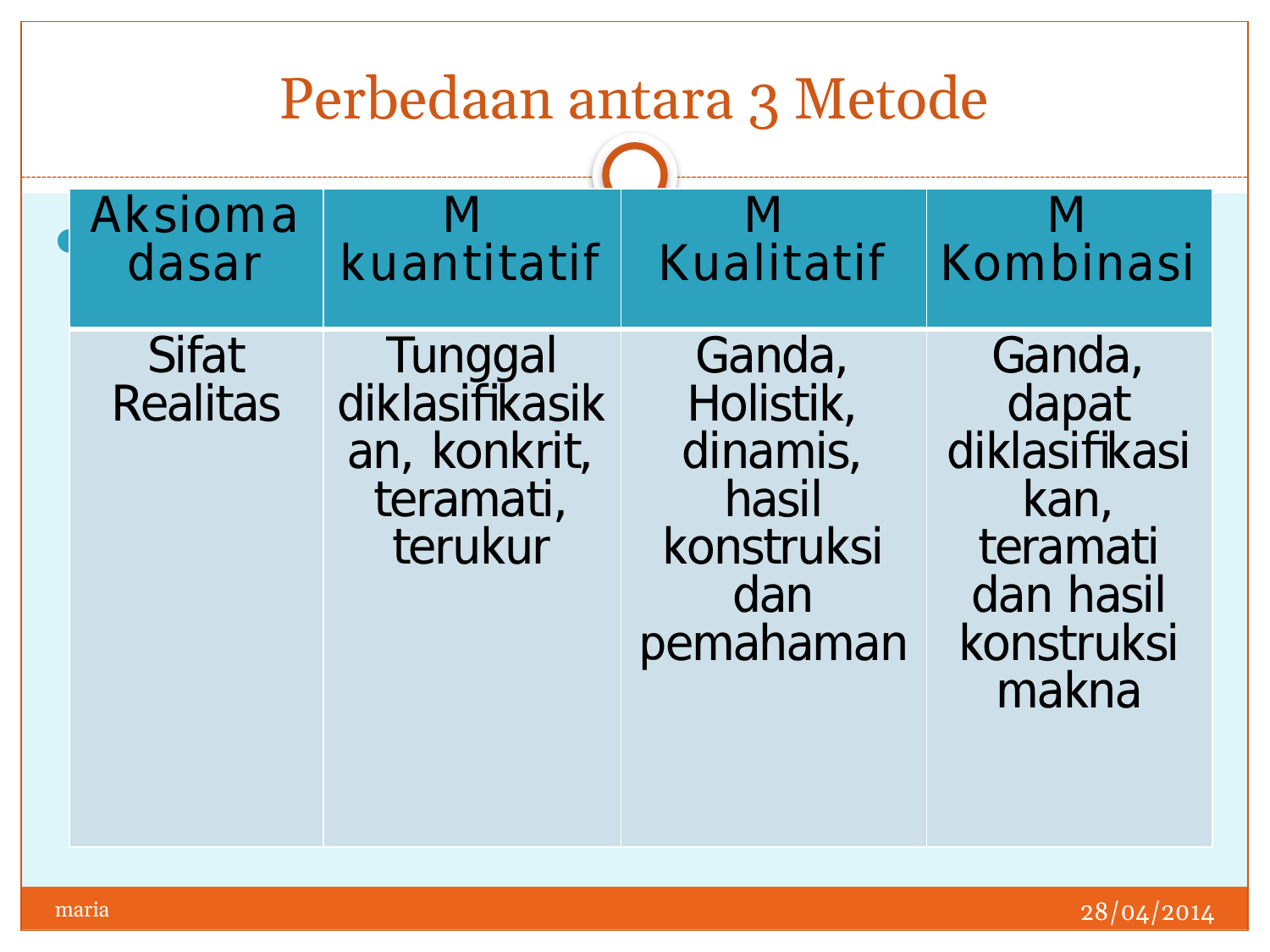

# Perbedaan antara 3 Metode
| Aksioma dasar | M kuantitatif | M Kualitatif | M Kombinasi |
| --- | --- | --- | --- |
| Sifat Realitas | Tunggal diklasifikasikan, konkrit, teramati, terukur | Ganda, Holistik, dinamis, hasil konstruksi dan pemahaman | Ganda, dapat diklasifikasikan, teramati dan hasil konstruksi makna |

28/04/2014
maria